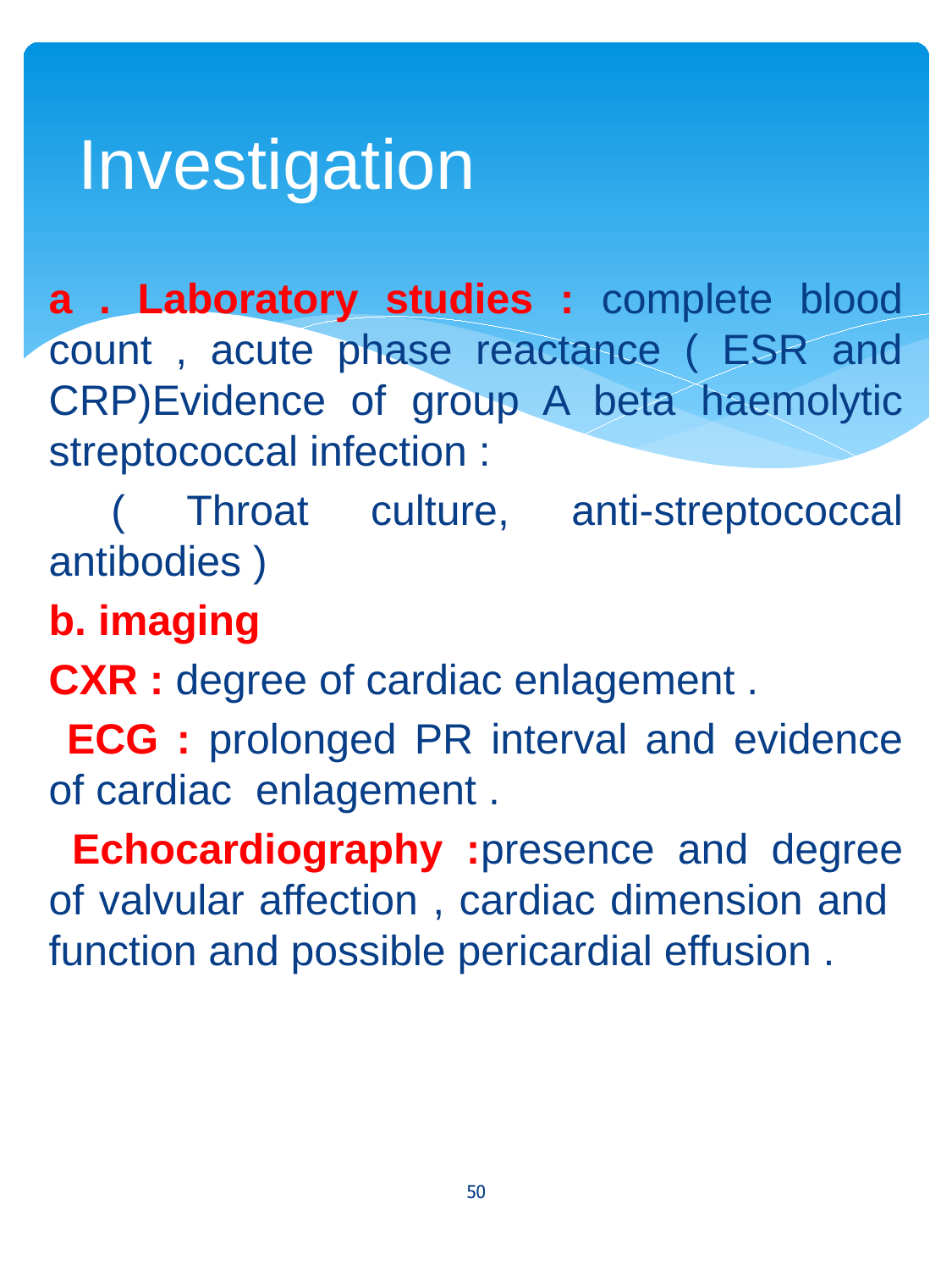

# Investigation
a . Laboratory studies : complete blood count , acute phase reactance ( ESR and CRP)Evidence of group A beta haemolytic streptococcal infection :
 ( Throat culture, anti-streptococcal antibodies )
b. imaging
CXR : degree of cardiac enlagement .
 ECG : prolonged PR interval and evidence of cardiac  enlagement .
 Echocardiography :presence and degree of valvular affection , cardiac dimension and  function and possible pericardial effusion .

50